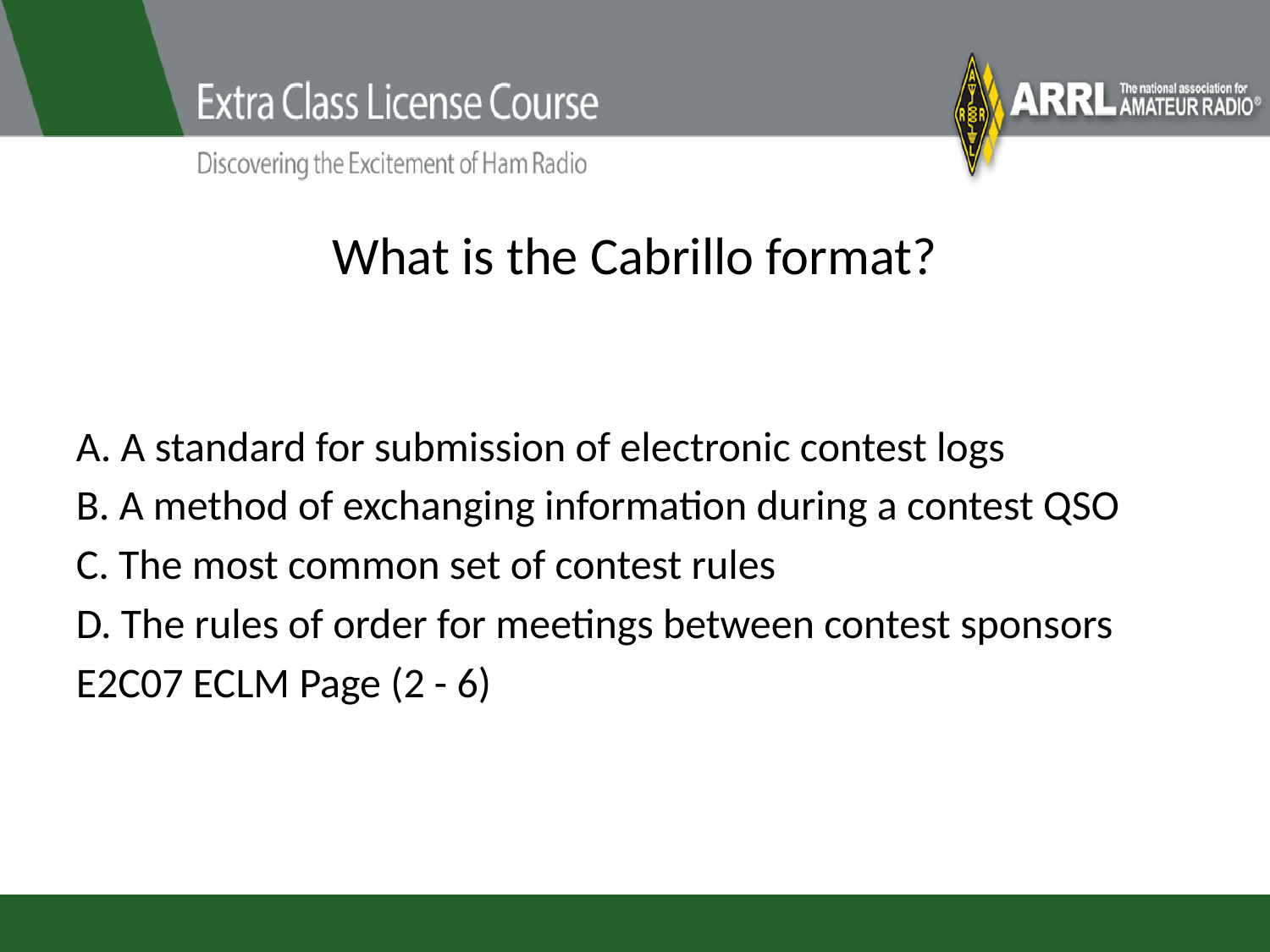

# What is the Cabrillo format?
A. A standard for submission of electronic contest logs
B. A method of exchanging information during a contest QSO
C. The most common set of contest rules
D. The rules of order for meetings between contest sponsors
E2C07 ECLM Page (2 - 6)